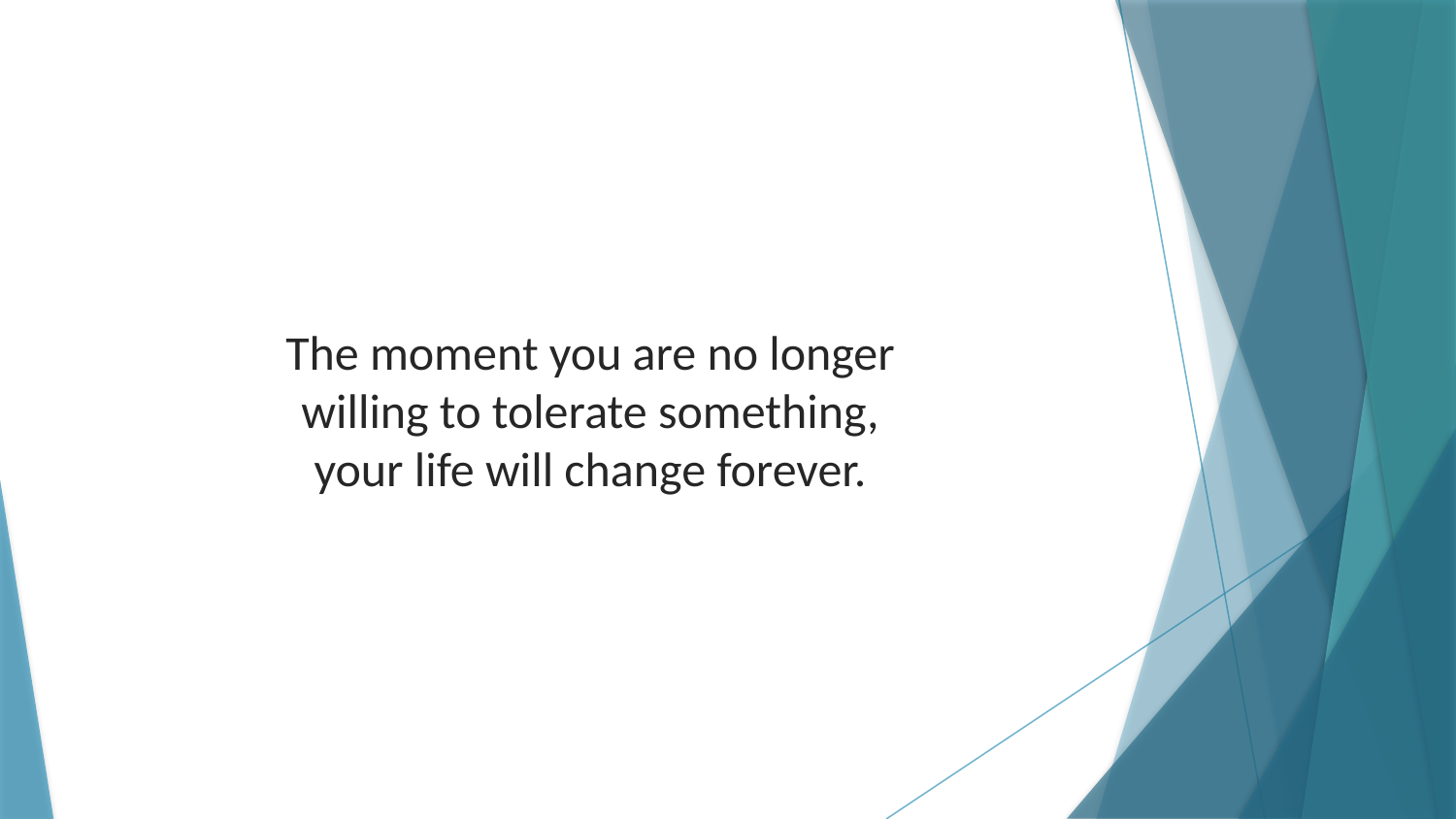

The moment you are no longer willing to tolerate something, your life will change forever.